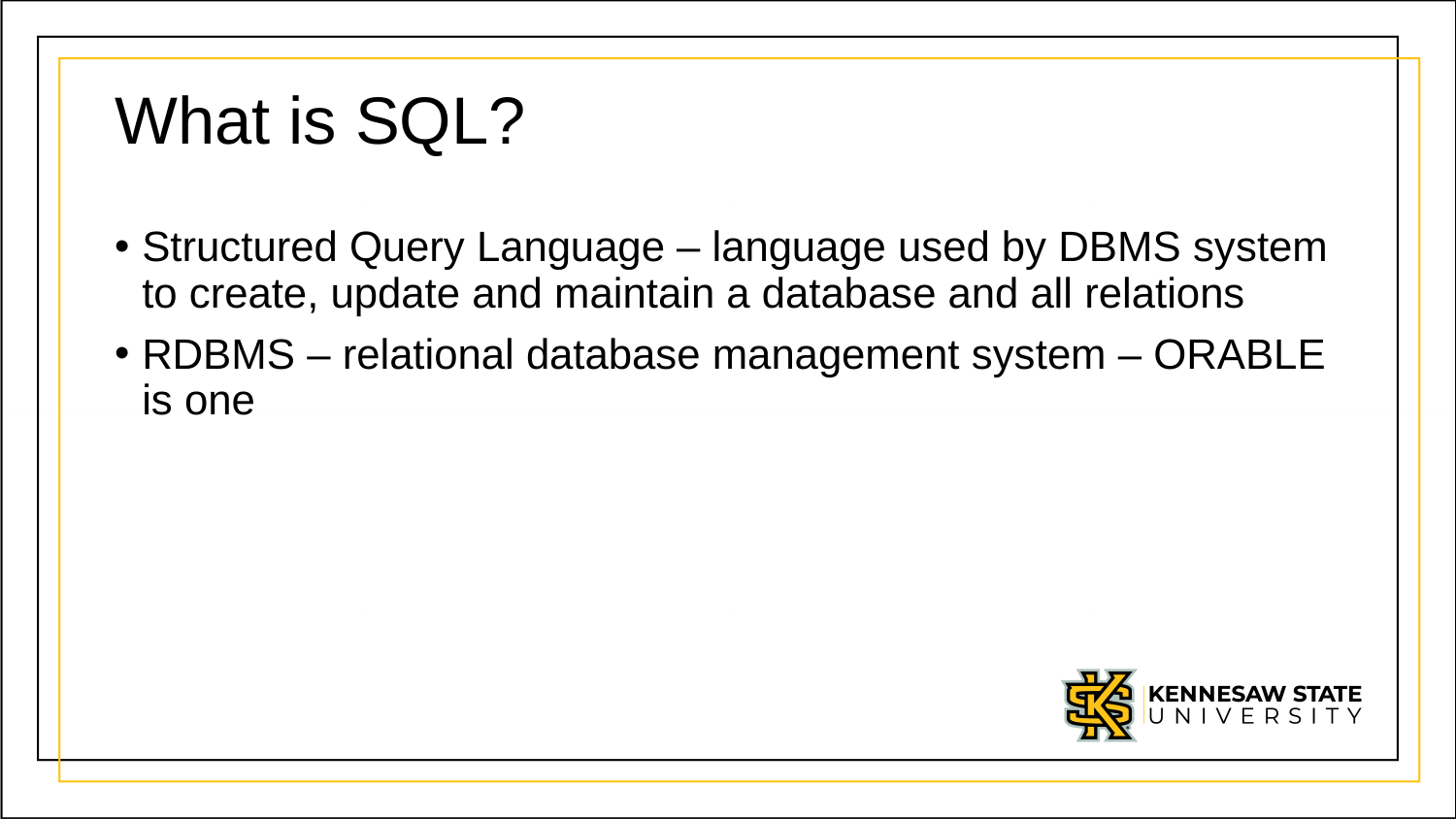

# What is SQL?
Structured Query Language – language used by DBMS system to create, update and maintain a database and all relations
RDBMS – relational database management system – ORABLE is one